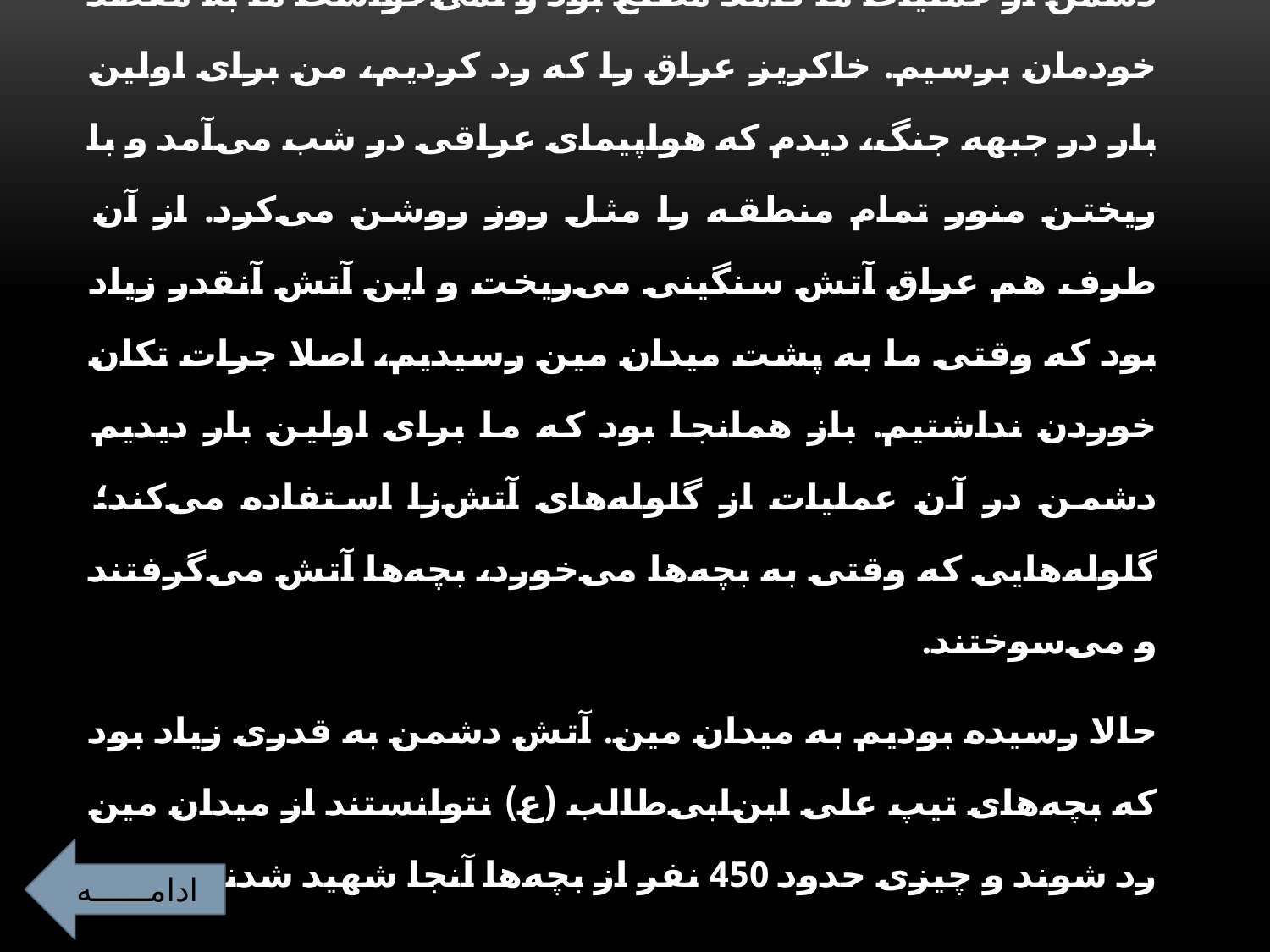

آن شب من خودم جلوی بولدوزرها راه افتادم. تصور کنید دشمن از عملیات ما کاملا مطلع بود و نمی‌خواست ما به مقصد خودمان برسیم. خاکریز عراق را که رد کردیم، من برای اولین بار در جبهه جنگ، دیدم که هواپیمای عراقی در شب می‌آمد و با ریختن منور تمام منطقه را مثل روز روشن می‌کرد. از آن طرف هم عراق آتش سنگینی می‌ریخت و این آتش آنقدر زیاد بود که وقتی ما به پشت میدان مین رسیدیم، اصلا جرات تکان خوردن نداشتیم. باز همانجا بود که ما برای اولین بار دیدیم دشمن در آن عملیات از گلوله‌های آتش‌زا استفاده می‌کند؛ گلوله‌هایی که وقتی به بچه‌ها می‌خورد، بچه‌ها آتش می‌گرفتند و می‌سوختند.
حالا رسیده بودیم به میدان مین. آتش دشمن به قدری زیاد بود که بچه‌های تیپ علی ابن‌ابی‌طالب (ع) نتوانستند از میدان مین رد شوند و چیزی حدود 450 نفر از بچه‌ها آنجا شهید شدند.
ادامــــــه